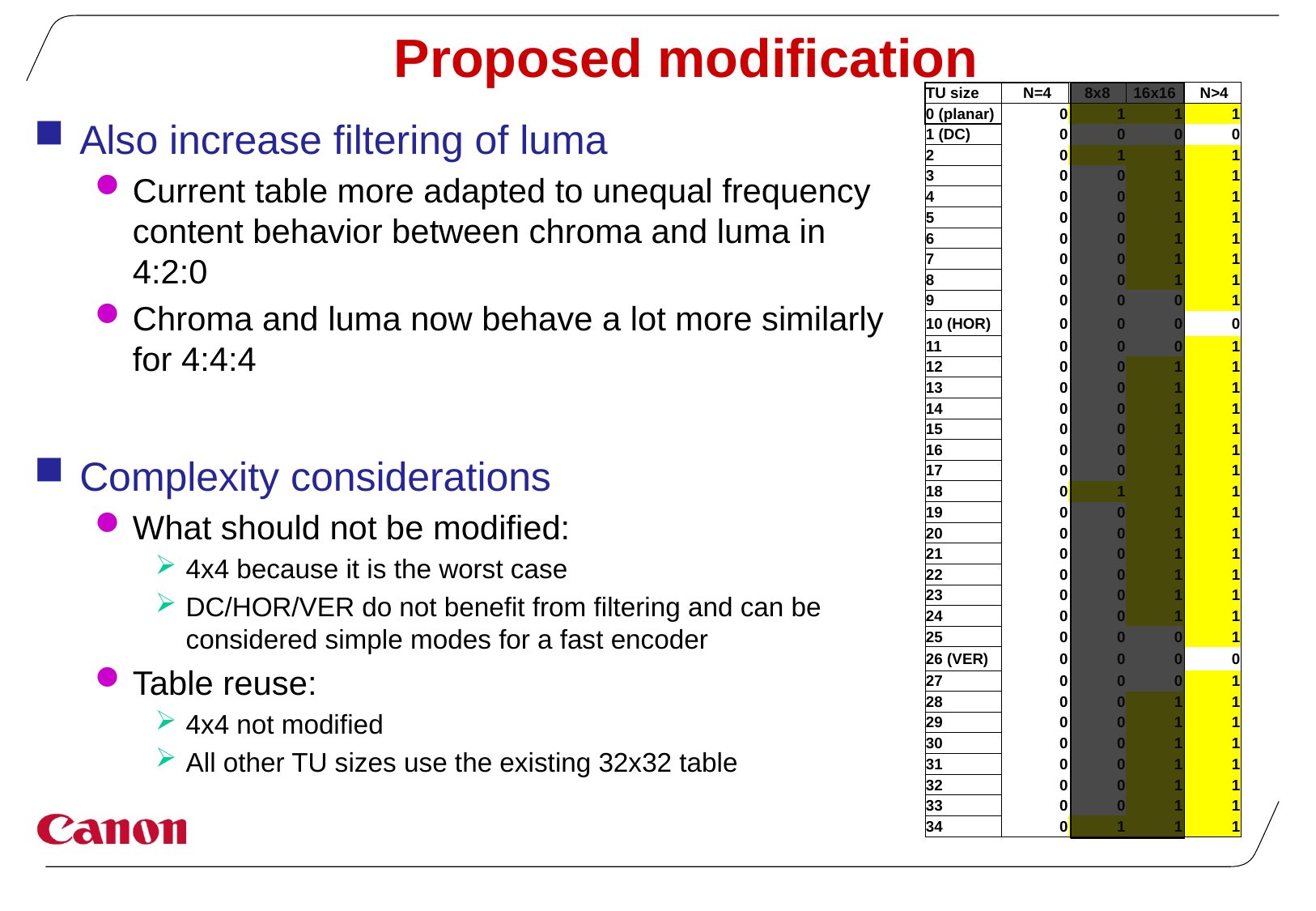

# Proposed modification
| TU size | N=4 | 8x8 | 16x16 | N>4 |
| --- | --- | --- | --- | --- |
| 0 (planar) | 0 | 1 | 1 | 1 |
| 1 (DC) | 0 | 0 | 0 | 0 |
| 2 | 0 | 1 | 1 | 1 |
| 3 | 0 | 0 | 1 | 1 |
| 4 | 0 | 0 | 1 | 1 |
| 5 | 0 | 0 | 1 | 1 |
| 6 | 0 | 0 | 1 | 1 |
| 7 | 0 | 0 | 1 | 1 |
| 8 | 0 | 0 | 1 | 1 |
| 9 | 0 | 0 | 0 | 1 |
| 10 (HOR) | 0 | 0 | 0 | 0 |
| 11 | 0 | 0 | 0 | 1 |
| 12 | 0 | 0 | 1 | 1 |
| 13 | 0 | 0 | 1 | 1 |
| 14 | 0 | 0 | 1 | 1 |
| 15 | 0 | 0 | 1 | 1 |
| 16 | 0 | 0 | 1 | 1 |
| 17 | 0 | 0 | 1 | 1 |
| 18 | 0 | 1 | 1 | 1 |
| 19 | 0 | 0 | 1 | 1 |
| 20 | 0 | 0 | 1 | 1 |
| 21 | 0 | 0 | 1 | 1 |
| 22 | 0 | 0 | 1 | 1 |
| 23 | 0 | 0 | 1 | 1 |
| 24 | 0 | 0 | 1 | 1 |
| 25 | 0 | 0 | 0 | 1 |
| 26 (VER) | 0 | 0 | 0 | 0 |
| 27 | 0 | 0 | 0 | 1 |
| 28 | 0 | 0 | 1 | 1 |
| 29 | 0 | 0 | 1 | 1 |
| 30 | 0 | 0 | 1 | 1 |
| 31 | 0 | 0 | 1 | 1 |
| 32 | 0 | 0 | 1 | 1 |
| 33 | 0 | 0 | 1 | 1 |
| 34 | 0 | 1 | 1 | 1 |

Also increase filtering of luma
Current table more adapted to unequal frequency content behavior between chroma and luma in 4:2:0
Chroma and luma now behave a lot more similarly  for 4:4:4

Complexity considerations
What should not be modified:
4x4 because it is the worst case
DC/HOR/VER do not benefit from filtering and can be considered simple modes for a fast encoder
Table reuse:
4x4 not modified
All other TU sizes use the existing 32x32 table